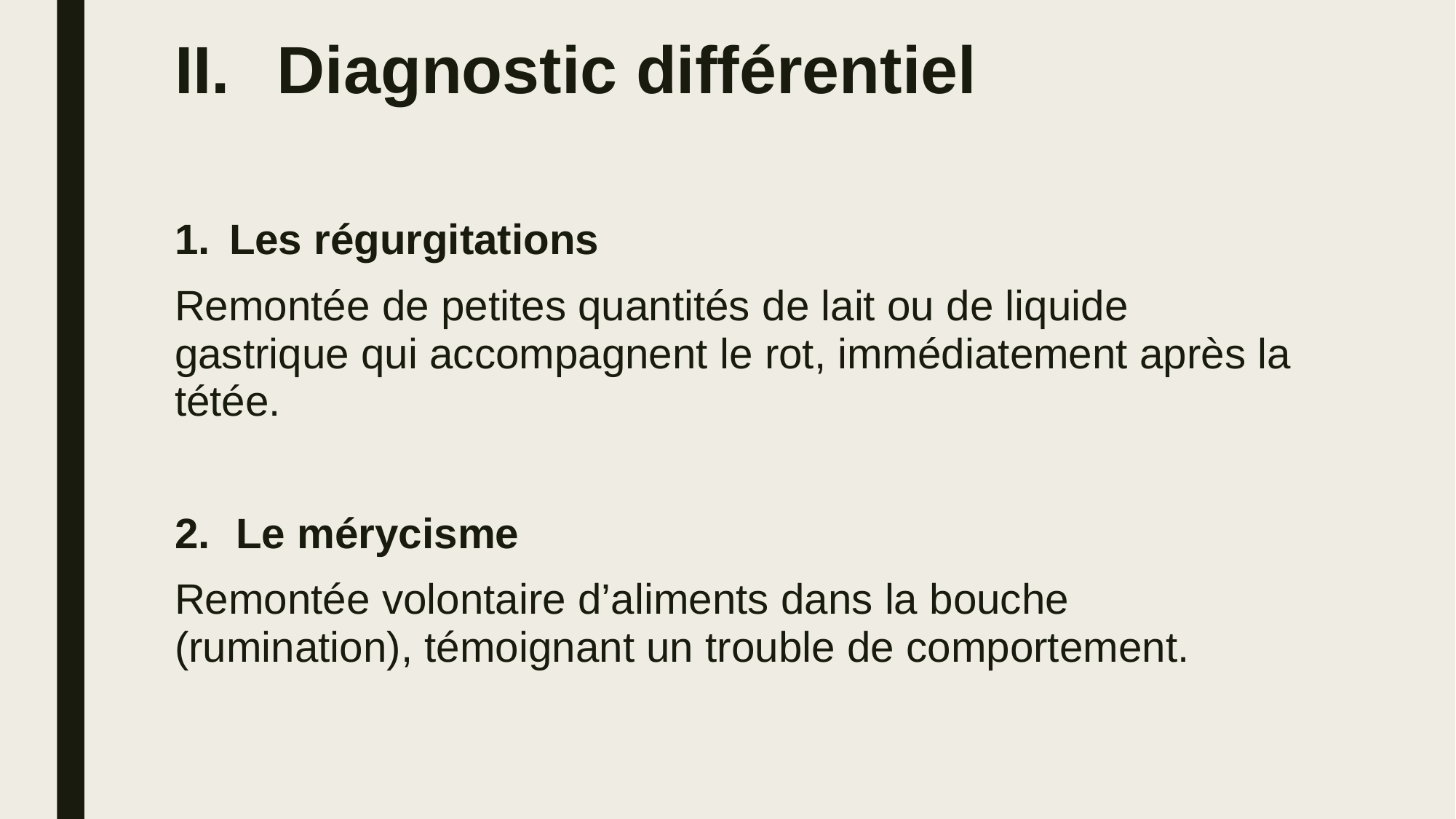

# Diagnostic différentiel
Les régurgitations
Remontée de petites quantités de lait ou de liquide gastrique qui accompagnent le rot, immédiatement après la tétée.

Le mérycisme
Remontée volontaire d’aliments dans la bouche (rumination), témoignant un trouble de comportement.